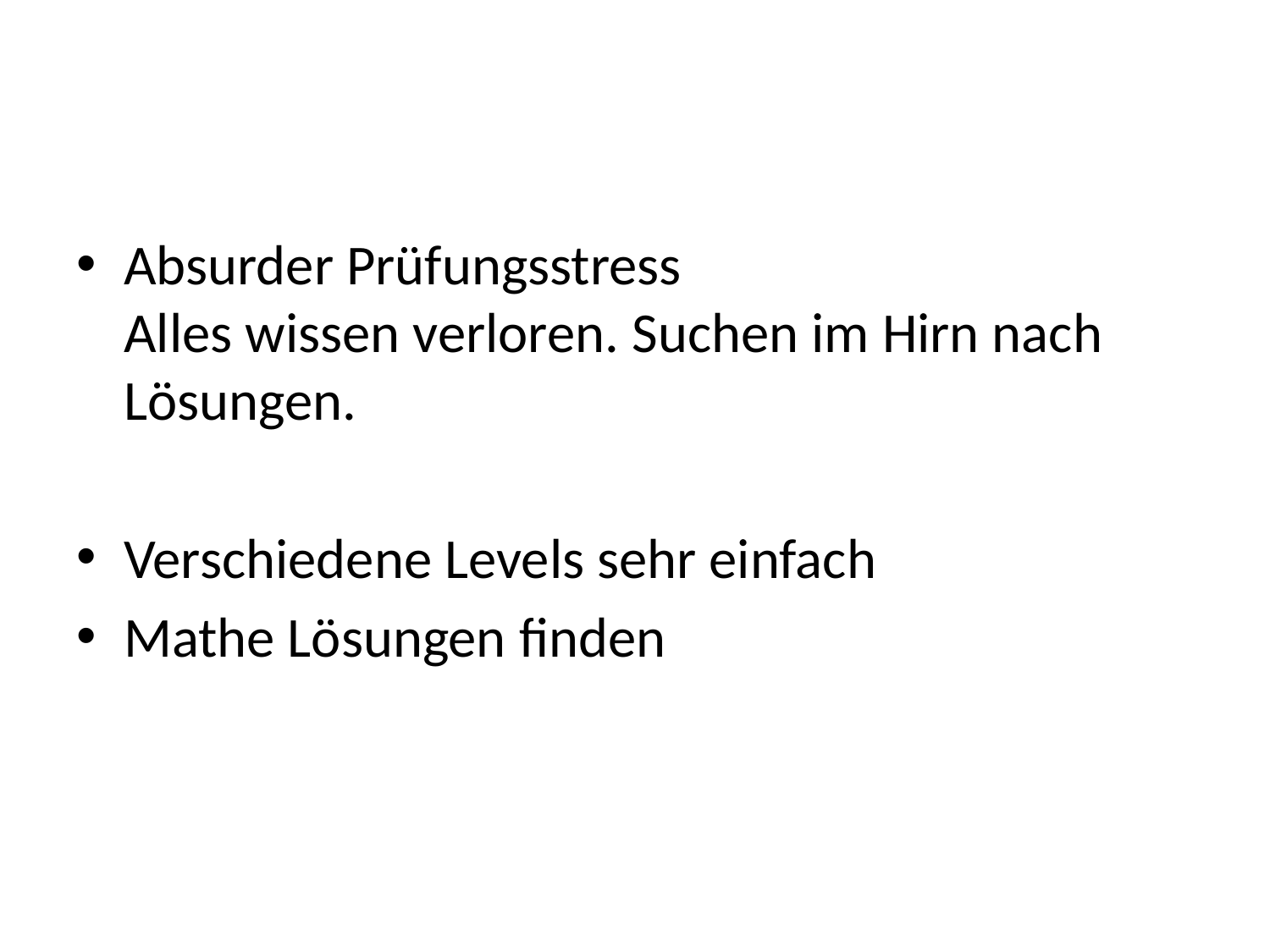

#
Absurder Prüfungsstress
Alles wissen verloren. Suchen im Hirn nach Lösungen.

Verschiedene Levels sehr einfach
Mathe Lösungen finden